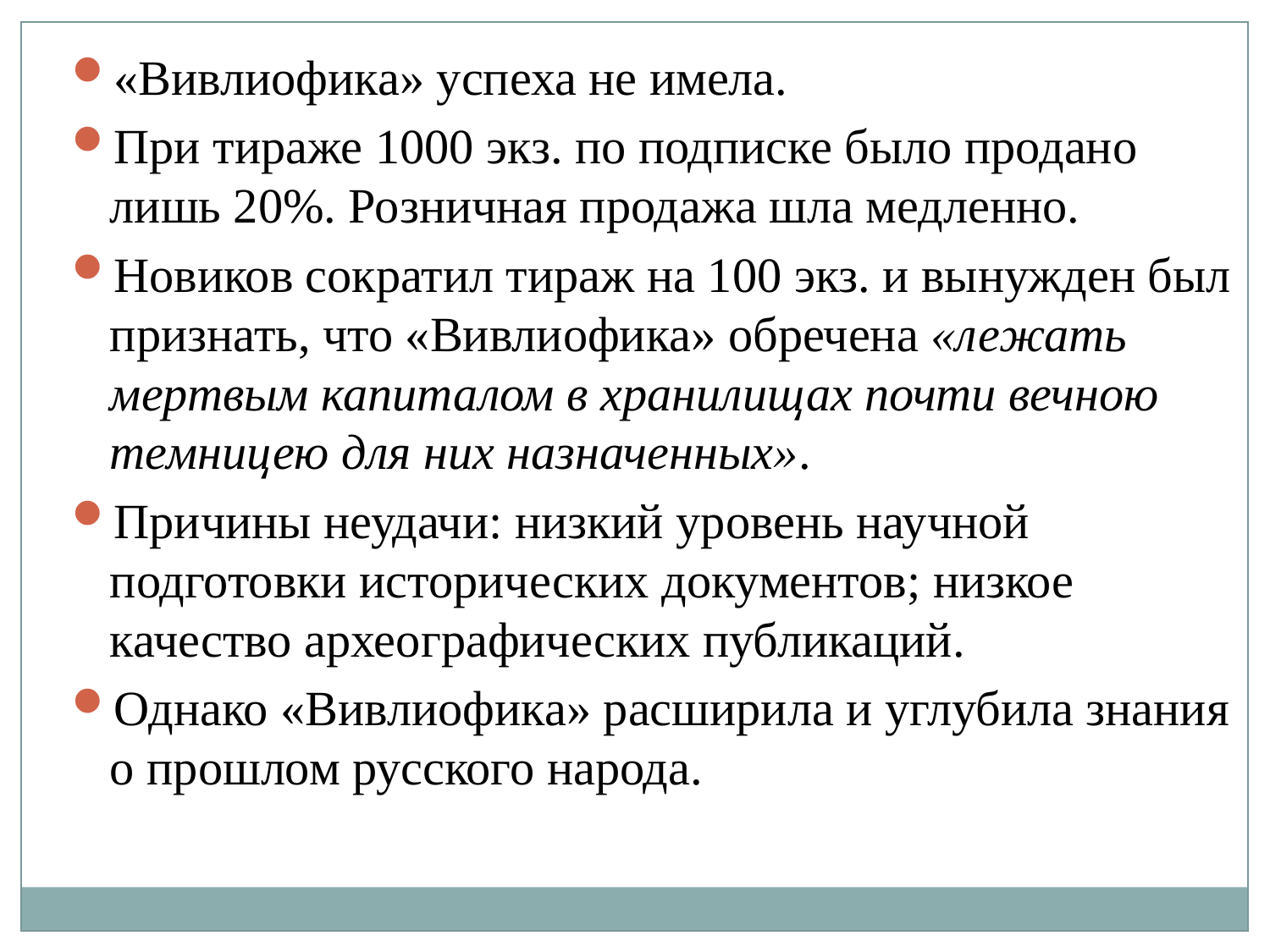

«Вивлиофика» успеха не имела.
При тираже 1000 экз. по подписке было продано лишь 20%. Розничная продажа шла медленно.
Новиков сократил тираж на 100 экз. и вынужден был признать, что «Вивлиофика» обречена «лежать мертвым капиталом в хранилищах почти вечною темницею для них назначенных».
Причины неудачи: низкий уровень научной подготовки исторических документов; низкое качество археографических публикаций.
Однако «Вивлиофика» расширила и углубила знания о прошлом русского народа.